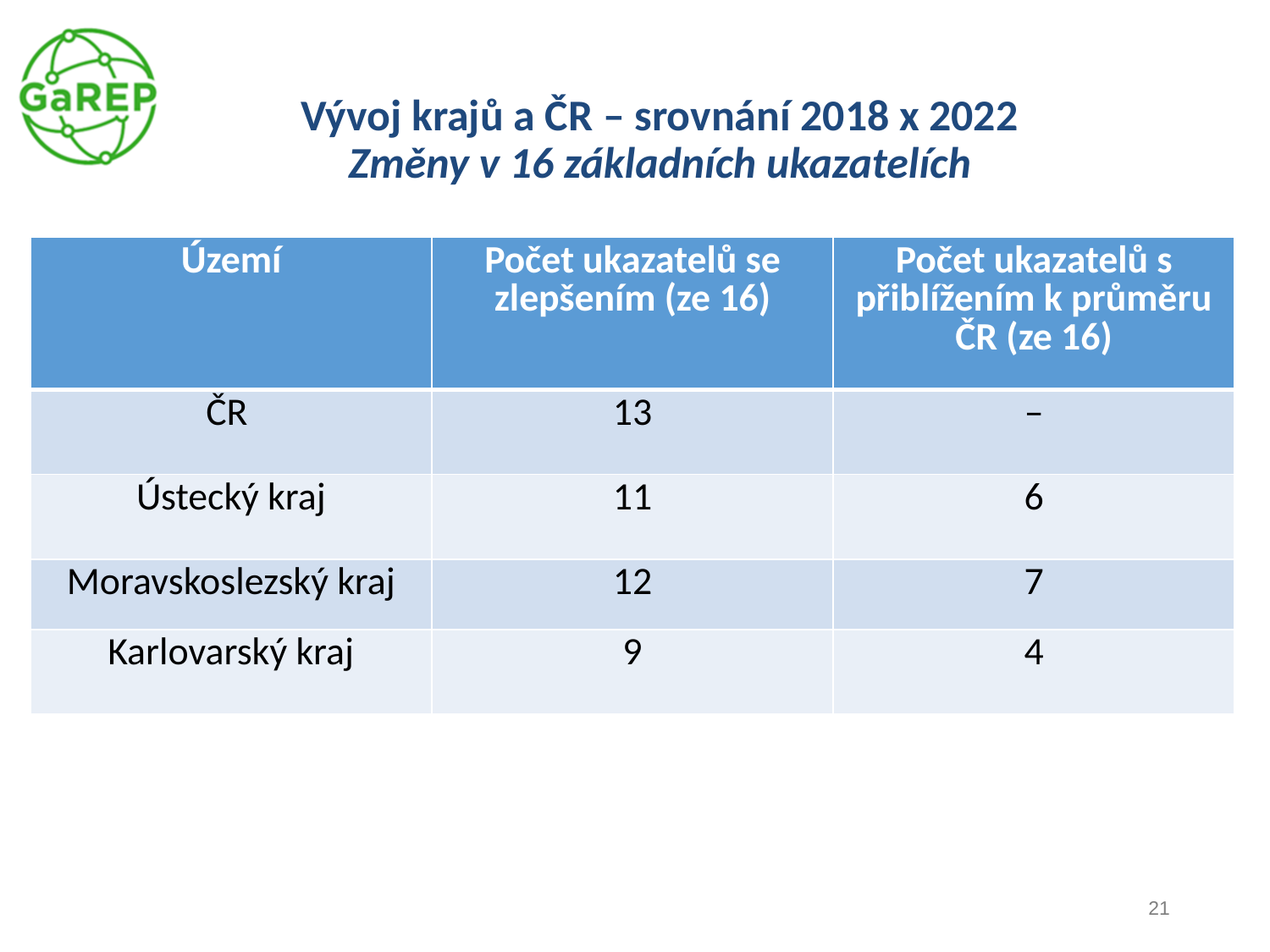

# Vývoj krajů a ČR – srovnání 2018 x 2022 Změny v 16 základních ukazatelích
| Území | Počet ukazatelů se zlepšením (ze 16) | Počet ukazatelů s přiblížením k průměru ČR (ze 16) |
| --- | --- | --- |
| ČR | 13 | – |
| Ústecký kraj | 11 | 6 |
| Moravskoslezský kraj | 12 | 7 |
| Karlovarský kraj | 9 | 4 |

21